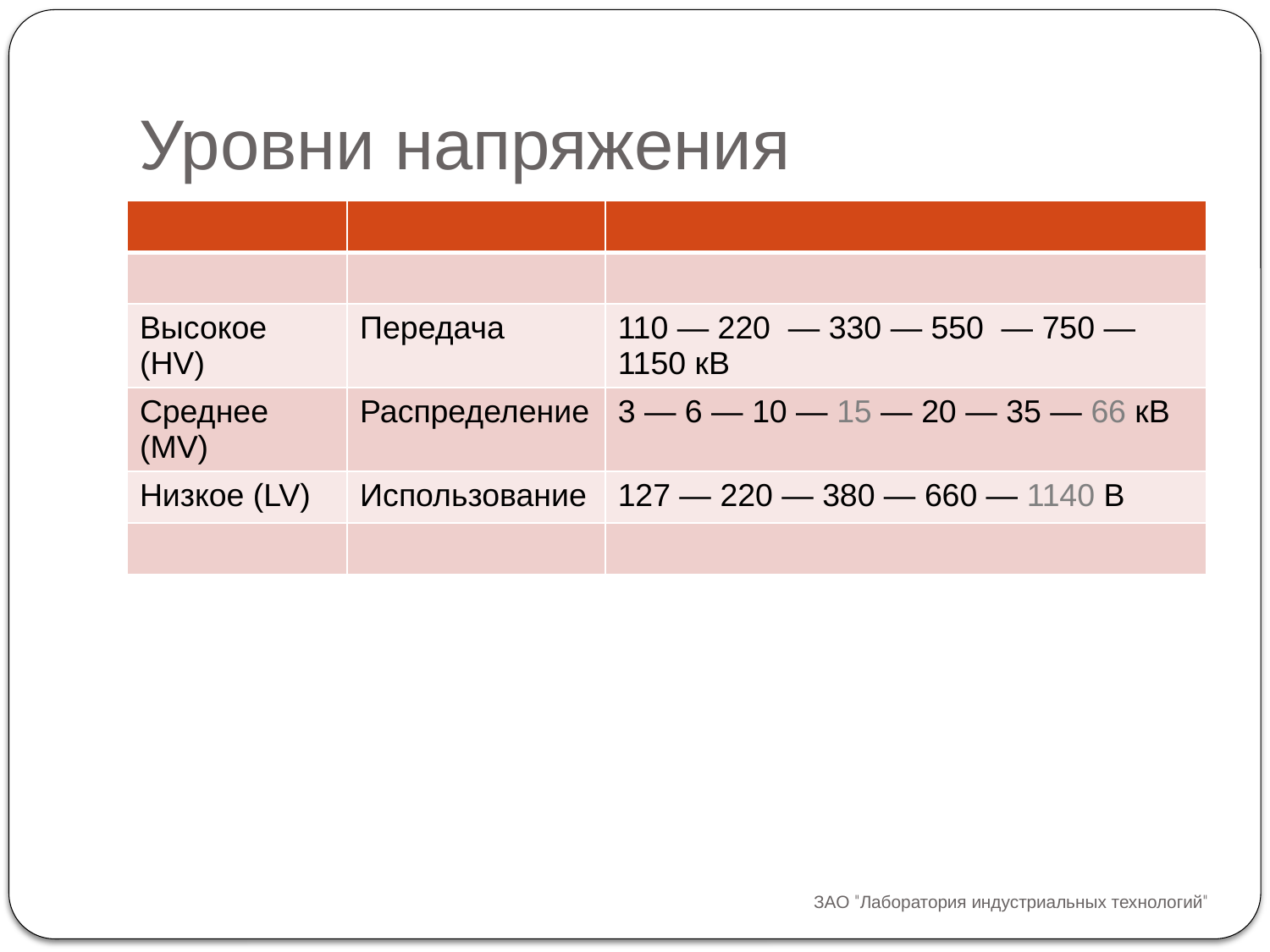

# Уровни напряжения
|  |  |  |
| --- | --- | --- |
|  |  |  |
| Высокое (HV) | Передача | 110 — 220 — 330 — 550 — 750 — 1150 кВ |
| Среднее (MV) | Распределение | 3 — 6 — 10 — 15 — 20 — 35 — 66 кВ |
| Низкое (LV) | Использование | 127 — 220 — 380 — 660 — 1140 В |
|  |  |  |
ЗАО "Лаборатория индустриальных технологий"